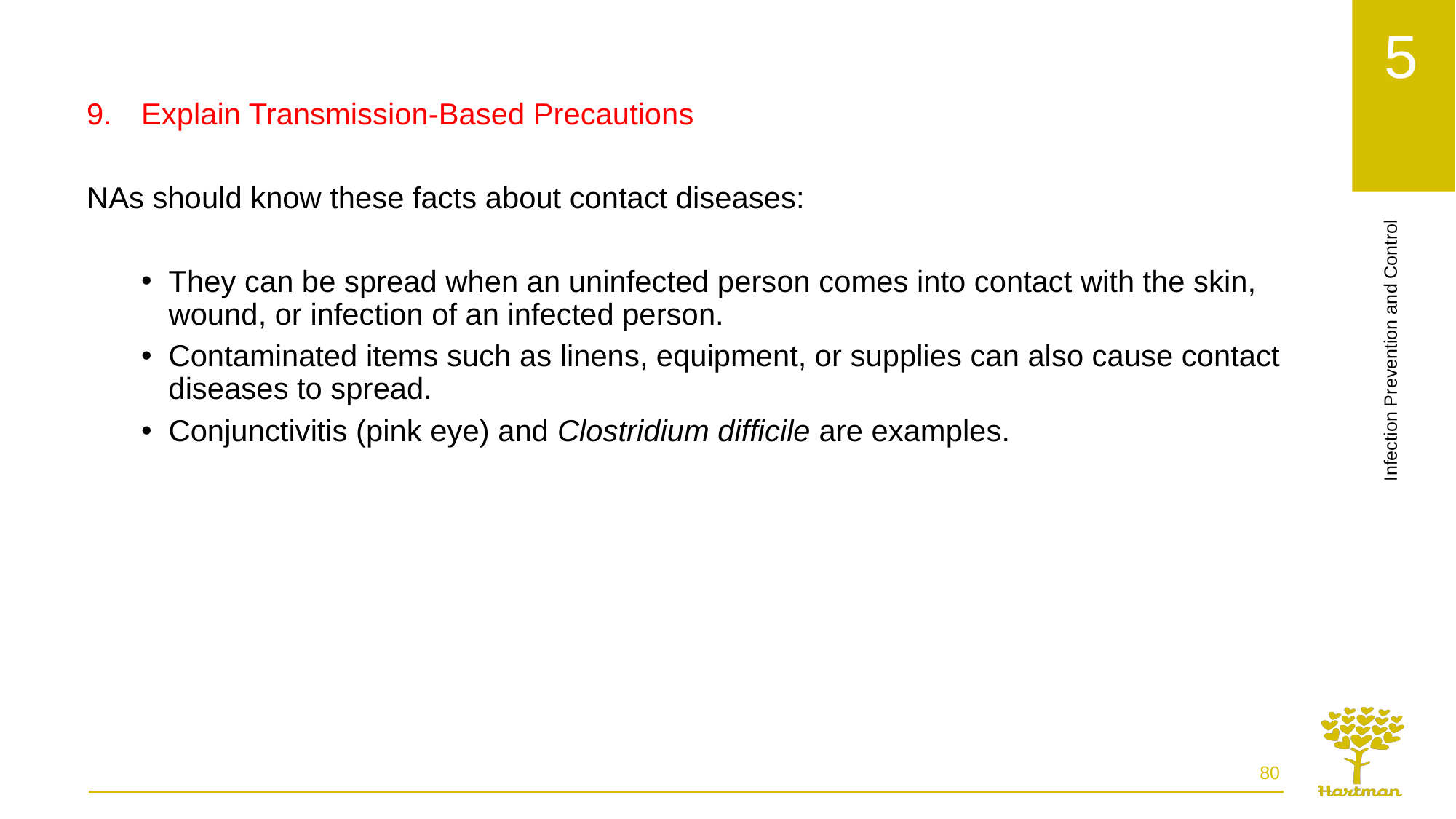

Explain Transmission-Based Precautions

NAs should know these facts about contact diseases:

They can be spread when an uninfected person comes into contact with the skin, wound, or infection of an infected person.
Contaminated items such as linens, equipment, or supplies can also cause contact diseases to spread.
Conjunctivitis (pink eye) and Clostridium difficile are examples.

80